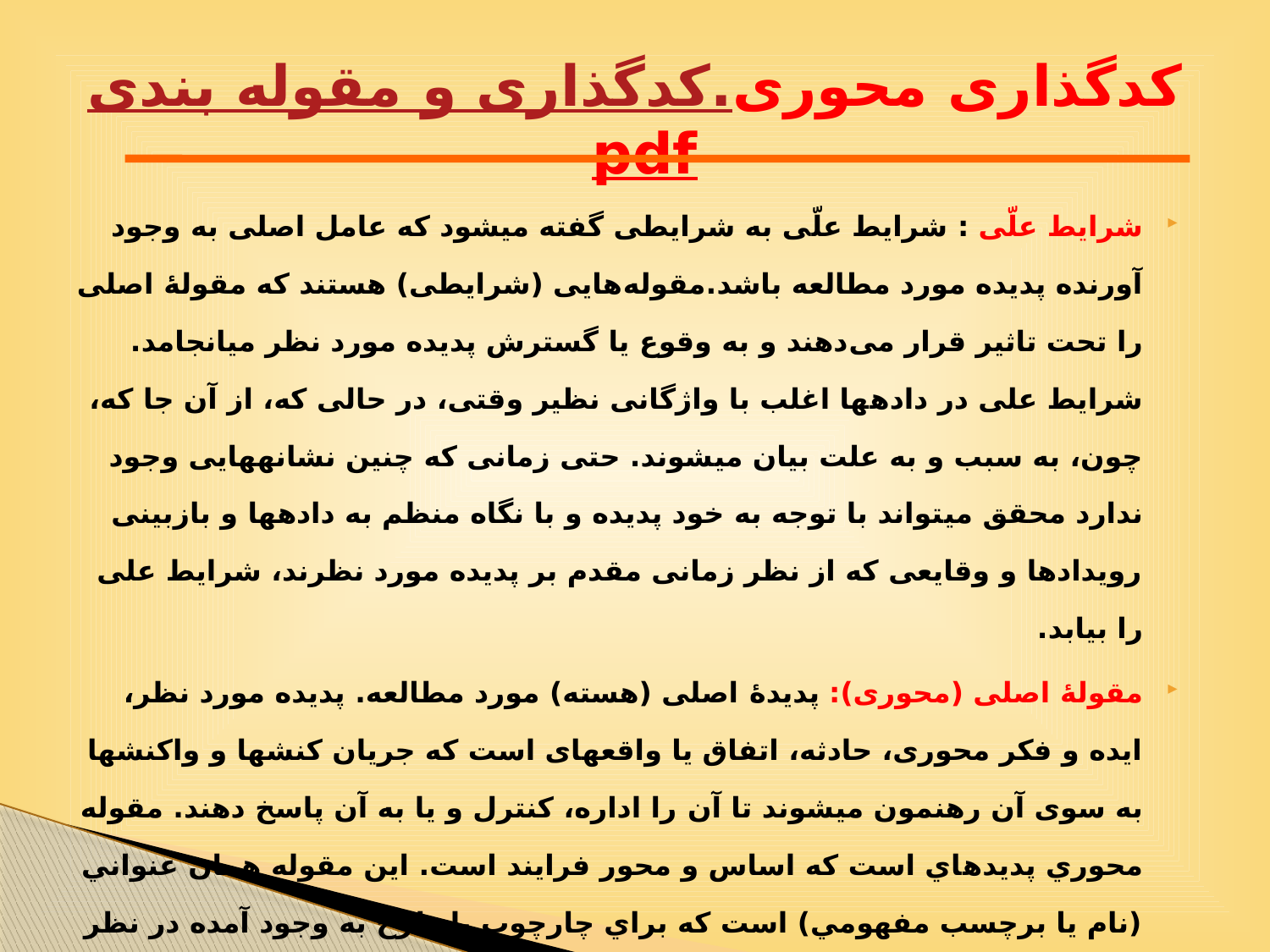

# کدگذاری محوریکدگذاری و مقوله بندی.pdf

شرایط علّی : شرایط علّی به شرایطی گفته میشود که عامل اصلی به وجود آورنده پدیده مورد مطالعه باشد.مقوله‌هایی (شرایطی) هستند که مقولۀ اصلی را تحت تاثیر قرار می‌دهند و به وقوع یا گسترش پدیده مورد نظر می­انجامد. شرایط علی در داده­ها اغلب با واژگانی نظیر وقتی، در حالی که، از آن جا که، چون، به سبب و به علت بیان می­شوند. حتی زمانی که چنین نشانه­هایی وجود ندارد محقق می­تواند با توجه به خود پدیده و با نگاه منظم به داده­ها و بازبینی رویدادها و وقایعی که از نظر زمانی مقدم بر پدیده مورد نظرند، شرایط علی را بیابد.
مقولۀ اصلی (محوری): پدیدۀ اصلی (هسته) مورد مطالعه. پدیده مورد نظر، ایده و فکر محوری، حادثه، اتفاق یا واقعه­ای است که جریان کنش­ها و واکنش­ها به سوی آن رهنمون می­شوند تا آن­ را اداره، کنترل و یا به آن پاسخ دهند. مقوله محوري پديده­اي است كه اساس و محور فرايند است. اين مقوله همان عنواني (نام يا برچسب مفهومي) است كه براي چارچوب يا طرح به وجود آمده در نظر گرفته مي­شود. مقوله­اي كه به عنوان مقوله محوري انتخاب مي شود بايد به قدر كافي انتزاعي بوده و بتوان ساير مقولات اصلي را به آن ربط داد.
شرایط مداخله‌گر: شرایط ساختاری که به پدیده‌ای تعلق دارند و بر راهبردهای کنش و واکنش اثر می‌گذارند. آنها راهبردها را در درون زمینه خاصی سهولت می‌بخشند و یا آنها را محدود و مقید می‌کنند.